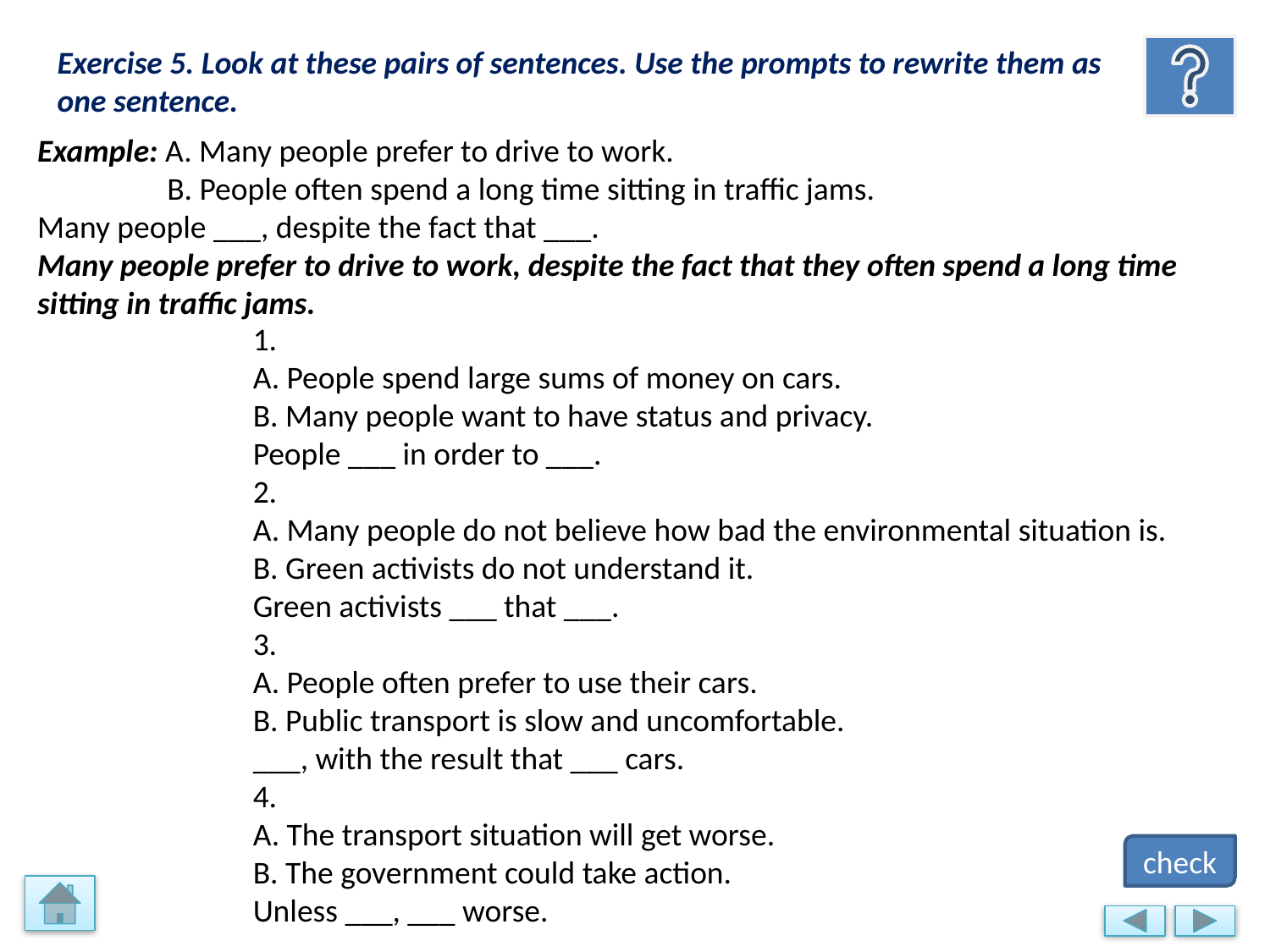

Exercise 5. Look at these pairs of sentences. Use the prompts to rewrite them as one sentence.

Example: A. Many people prefer to drive to work.
                  B. People often spend a long time sitting in traffic jams.
Many people ___, despite the fact that ___.
Many people prefer to drive to work, despite the fact that they often spend a long time sitting in traffic jams.
1.
A. People spend large sums of money on cars.
B. Many people want to have status and privacy.
People ___ in order to ___.
2.
A. Many people do not believe how bad the environmental situation is.
B. Green activists do not understand it.
Green activists ___ that ___.
3.
A. People often prefer to use their cars.
B. Public transport is slow and uncomfortable.
___, with the result that ___ cars.
4.
A. The transport situation will get worse.
B. The government could take action.
Unless ___, ___ worse.
check